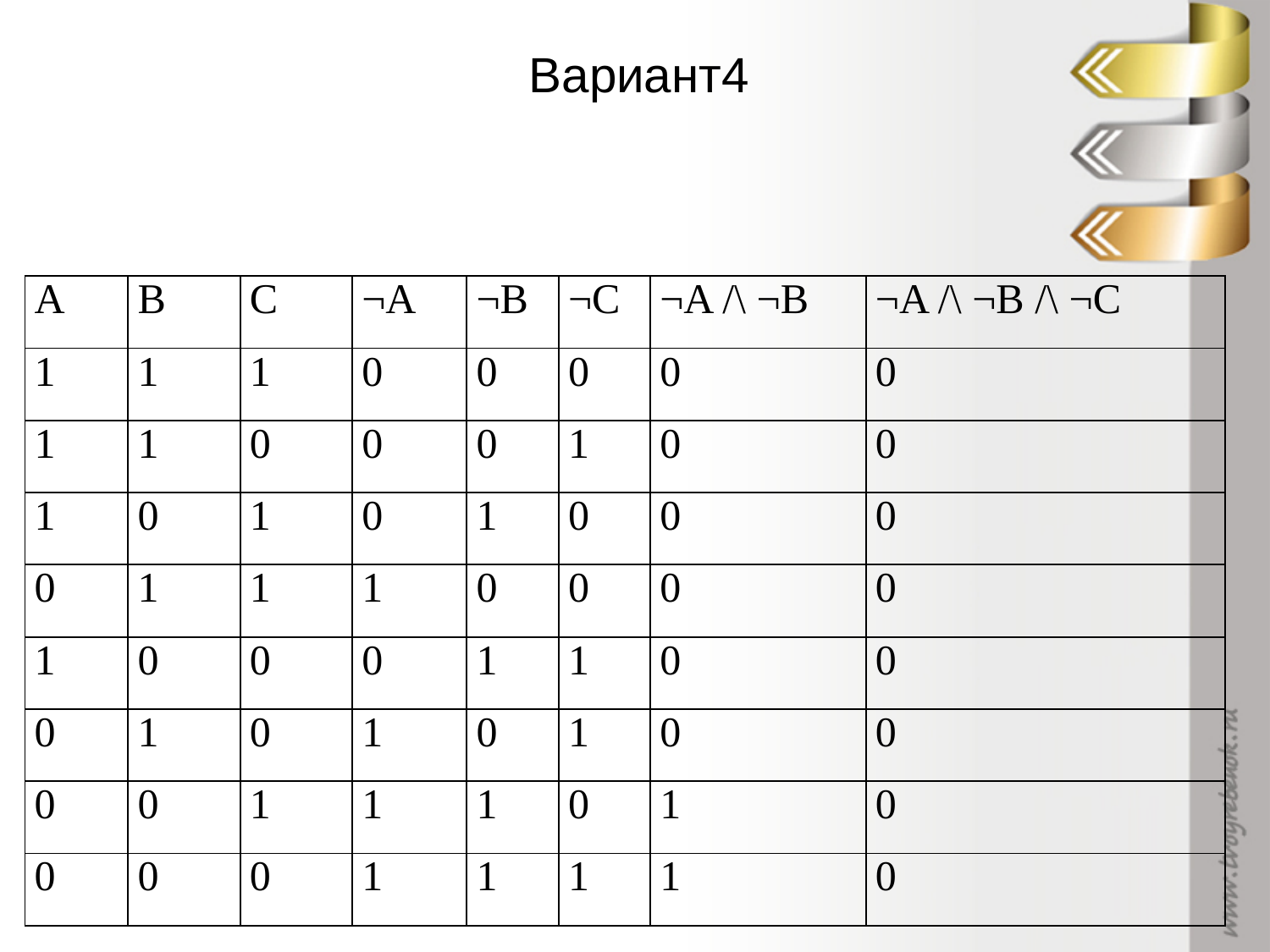

Вариант4

| А | В | С | ¬A | ¬B | ¬C | ¬A /\ ¬B | ¬A /\ ¬B /\ ¬C |
| --- | --- | --- | --- | --- | --- | --- | --- |
| 1 | 1 | 1 | 0 | 0 | 0 | 0 | 0 |
| 1 | 1 | 0 | 0 | 0 | 1 | 0 | 0 |
| 1 | 0 | 1 | 0 | 1 | 0 | 0 | 0 |
| 0 | 1 | 1 | 1 | 0 | 0 | 0 | 0 |
| 1 | 0 | 0 | 0 | 1 | 1 | 0 | 0 |
| 0 | 1 | 0 | 1 | 0 | 1 | 0 | 0 |
| 0 | 0 | 1 | 1 | 1 | 0 | 1 | 0 |
| 0 | 0 | 0 | 1 | 1 | 1 | 1 | 0 |